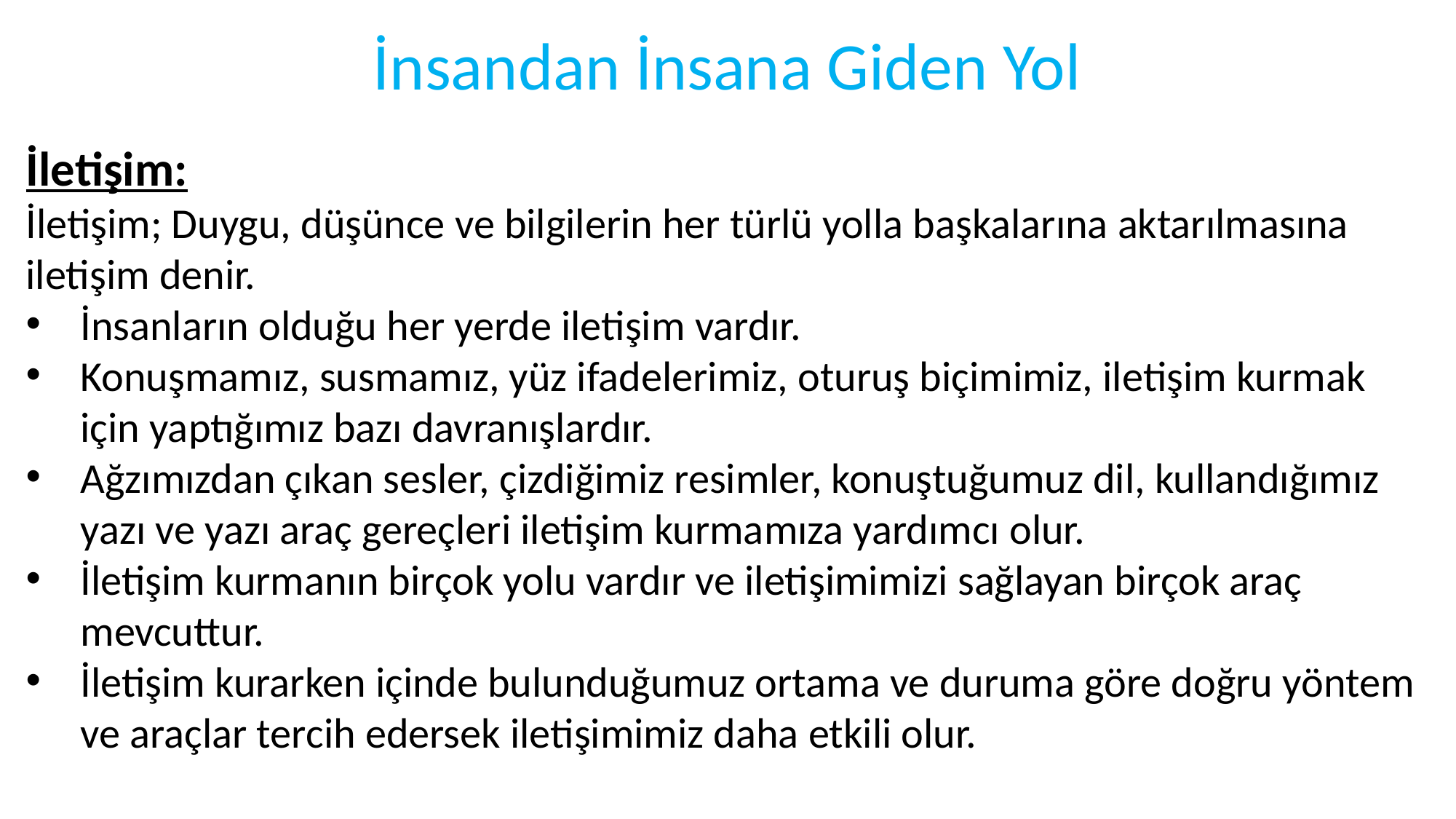

# İnsandan İnsana Giden Yol
İletişim:
İletişim; Duygu, düşünce ve bilgilerin her türlü yolla başkalarına aktarılmasına iletişim denir.
İnsanların olduğu her yerde iletişim vardır.
Konuşmamız, susmamız, yüz ifadelerimiz, oturuş biçimimiz, iletişim kurmak için yaptığımız bazı davranışlardır.
Ağzımızdan çıkan sesler, çizdiğimiz resimler, konuştuğumuz dil, kullandığımız yazı ve yazı araç gereçleri iletişim kurmamıza yardımcı olur.
İletişim kurmanın birçok yolu vardır ve iletişimimizi sağlayan birçok araç mevcuttur.
İletişim kurarken içinde bulunduğumuz ortama ve duruma göre doğru yöntem ve araçlar tercih edersek iletişimimiz daha etkili olur.